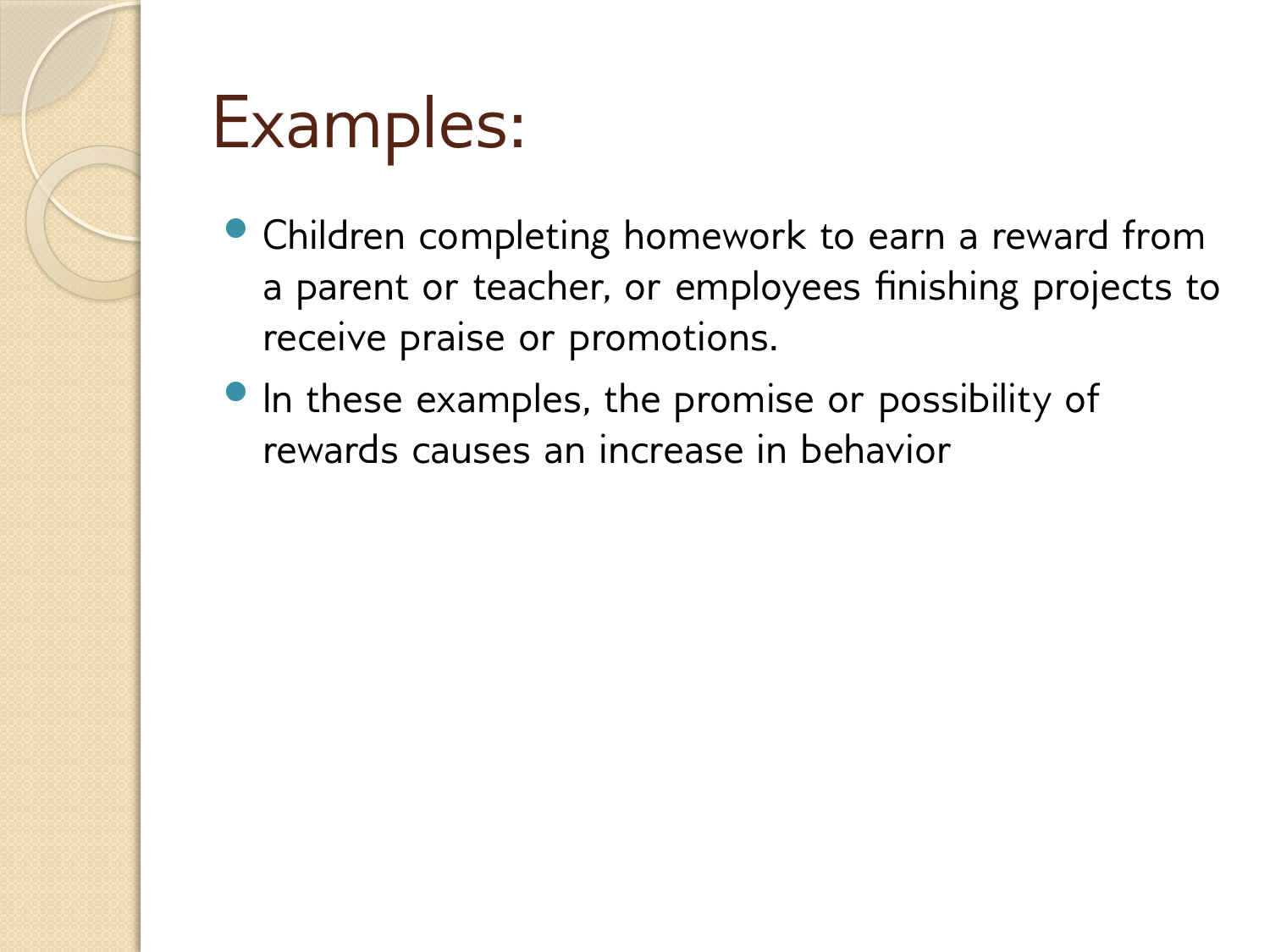

# Examples:
Children completing homework to earn a reward from a parent or teacher, or employees finishing projects to receive praise or promotions.
In these examples, the promise or possibility of rewards causes an increase in behavior